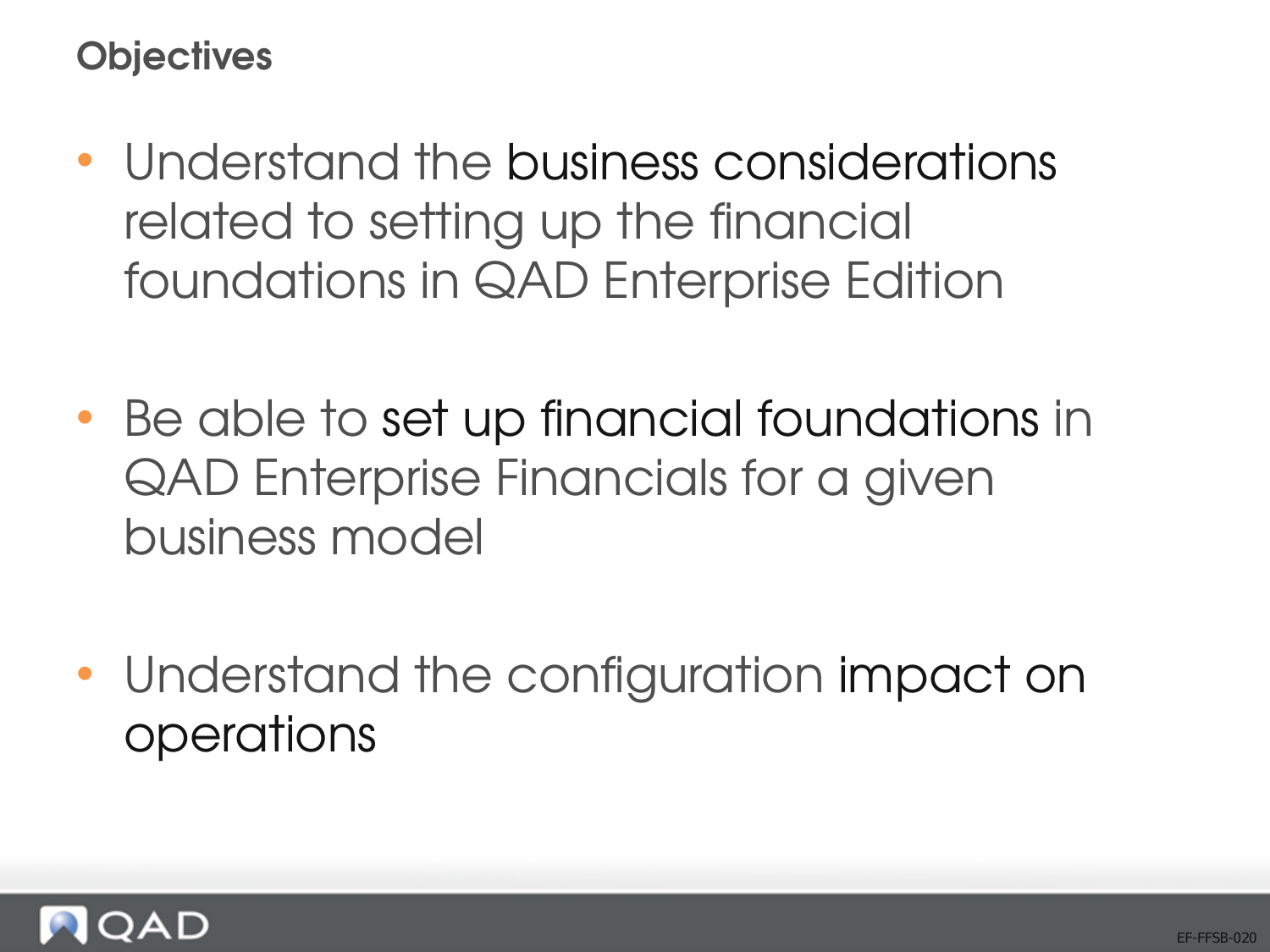

# Objectives
Understand the business considerations related to setting up the financial foundations in QAD Enterprise Edition

Be able to set up financial foundations in QAD Enterprise Financials for a given business model

Understand the configuration impact on operations
EF-FFSB-020